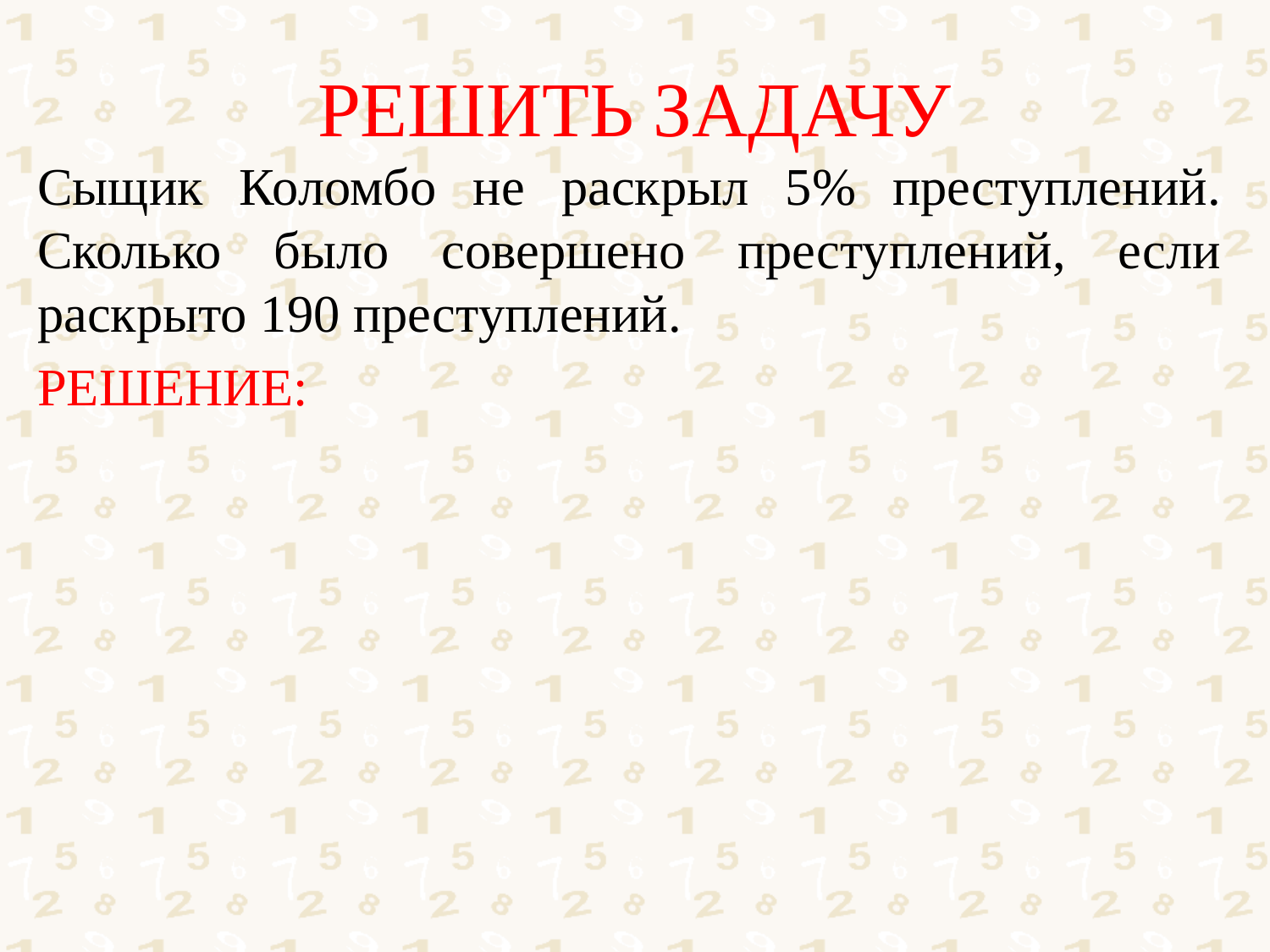

# РЕШИТЬ ЗАДАЧУ
Сыщик Коломбо не раскрыл 5% преступлений. Сколько было совершено преступлений, если раскрыто 190 преступлений.
РЕШЕНИЕ: